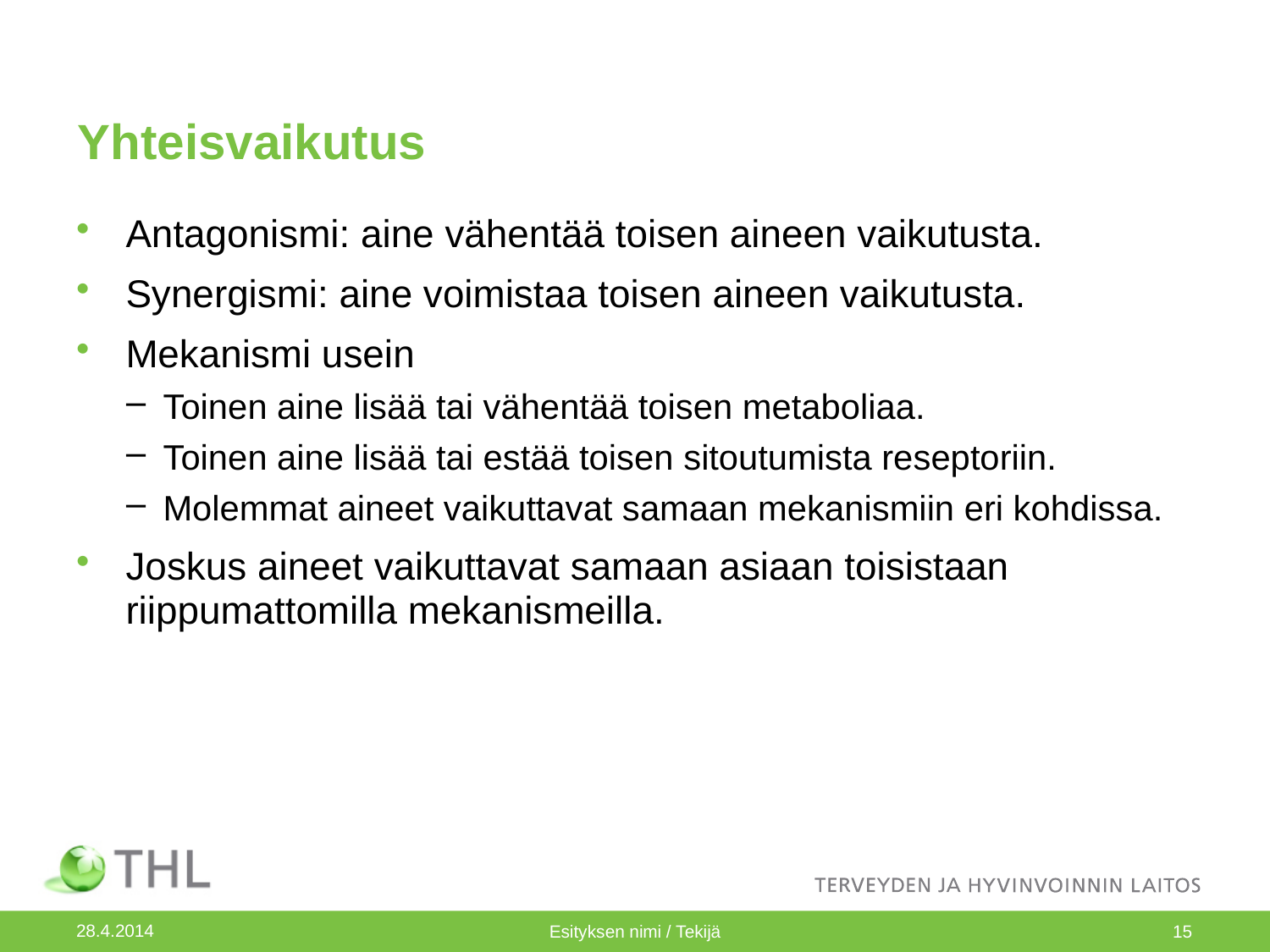

# Yhteisvaikutus
Antagonismi: aine vähentää toisen aineen vaikutusta.
Synergismi: aine voimistaa toisen aineen vaikutusta.
Mekanismi usein
Toinen aine lisää tai vähentää toisen metaboliaa.
Toinen aine lisää tai estää toisen sitoutumista reseptoriin.
Molemmat aineet vaikuttavat samaan mekanismiin eri kohdissa.
Joskus aineet vaikuttavat samaan asiaan toisistaan riippumattomilla mekanismeilla.
28.4.2014
Esityksen nimi / Tekijä
15